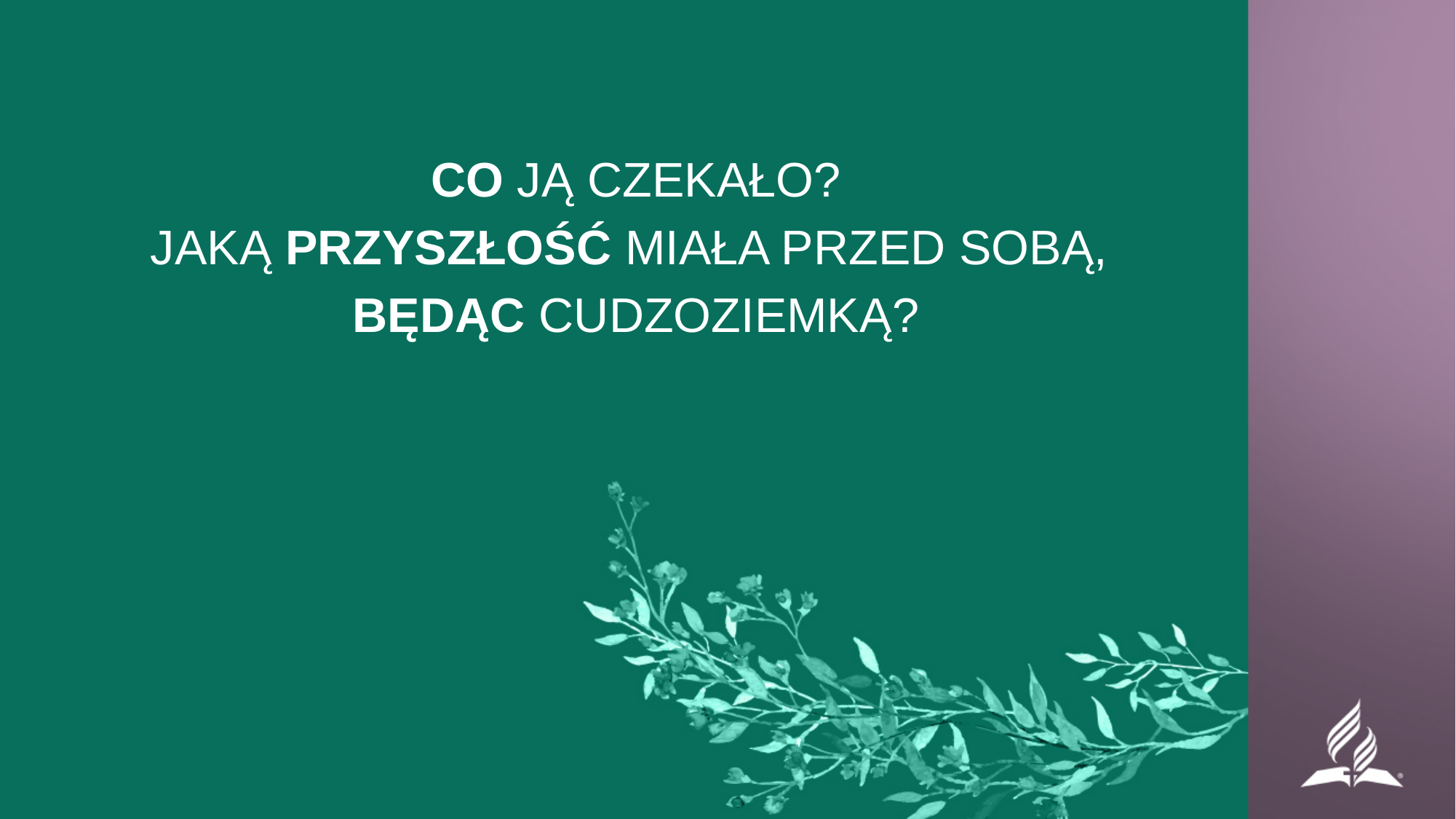

CO JĄ CZEKAŁO?
JAKĄ PRZYSZŁOŚĆ MIAŁA PRZED SOBĄ,
BĘDĄC CUDZOZIEMKĄ?